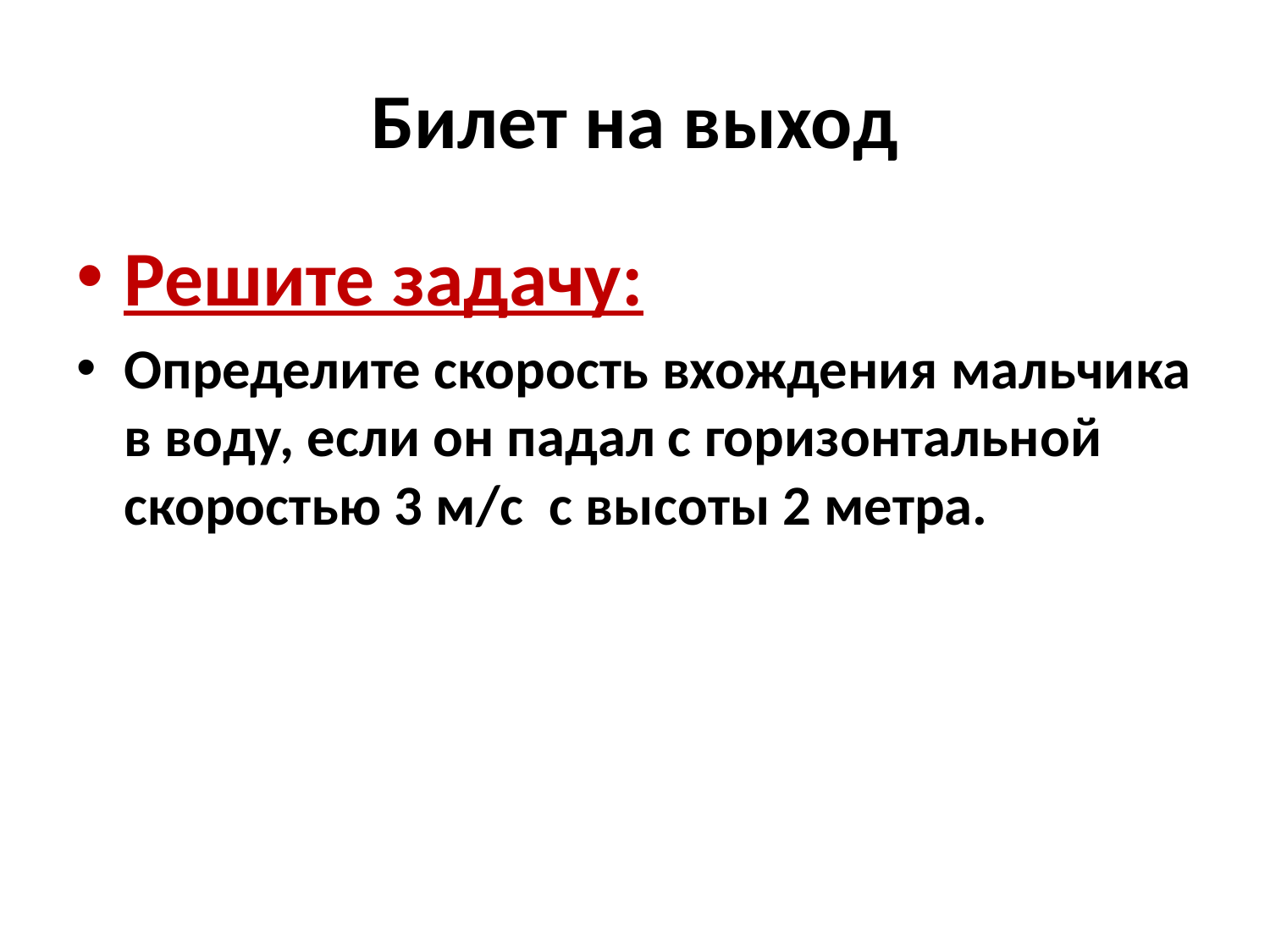

# Билет на выход
Решите задачу:
Определите скорость вхождения мальчика в воду, если он падал с горизонтальной скоростью 3 м/с  с высоты 2 метра.